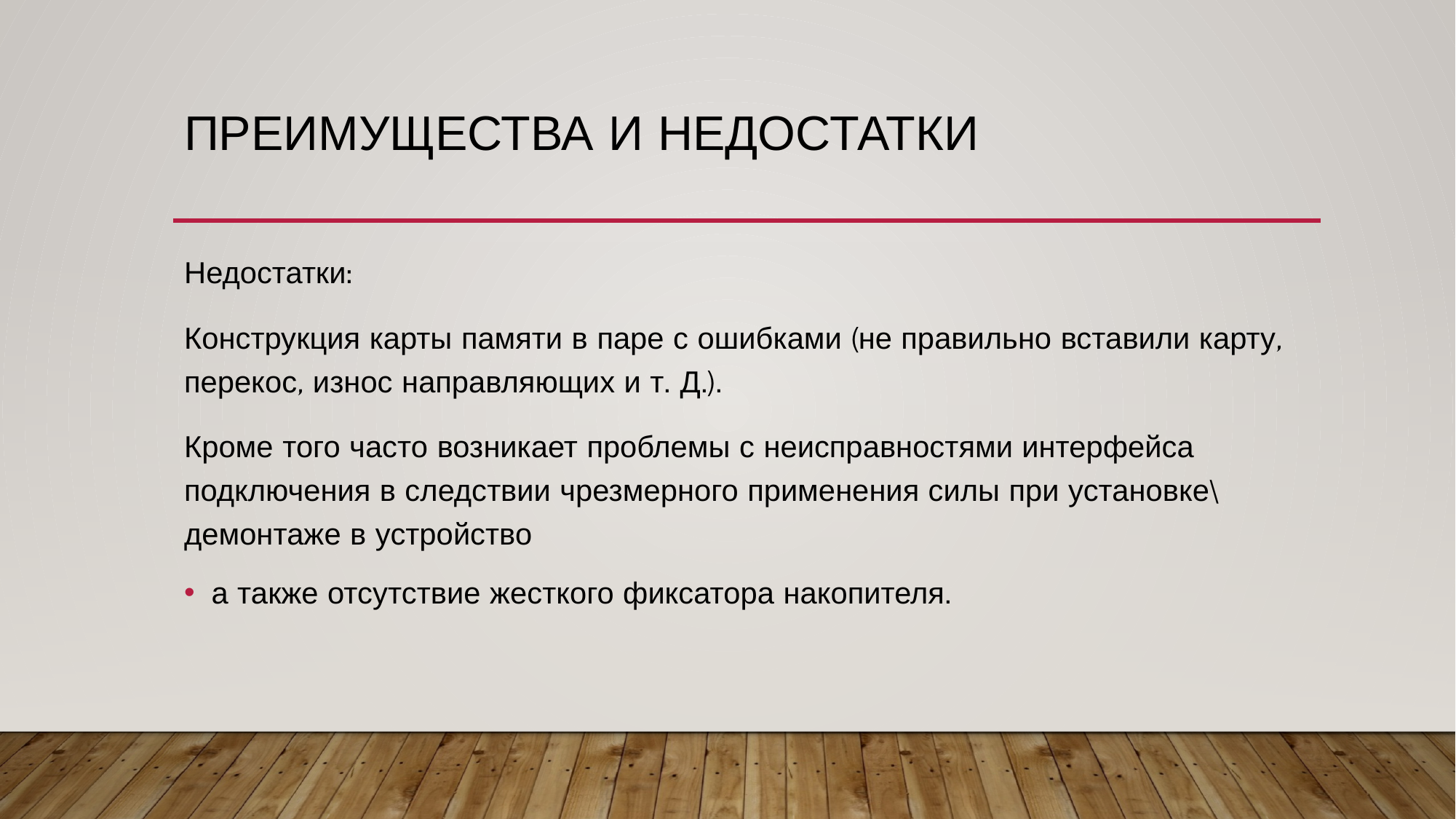

# Преимущества и недостатки

Недостатки:
Конструкция карты памяти в паре с ошибками (не правильно вставили карту, перекос, износ направляющих и т. Д.).
Кроме того часто возникает проблемы с неисправностями интерфейса подключения в следствии чрезмерного применения силы при установке\ демонтаже в устройство
а также отсутствие жесткого фиксатора накопителя.